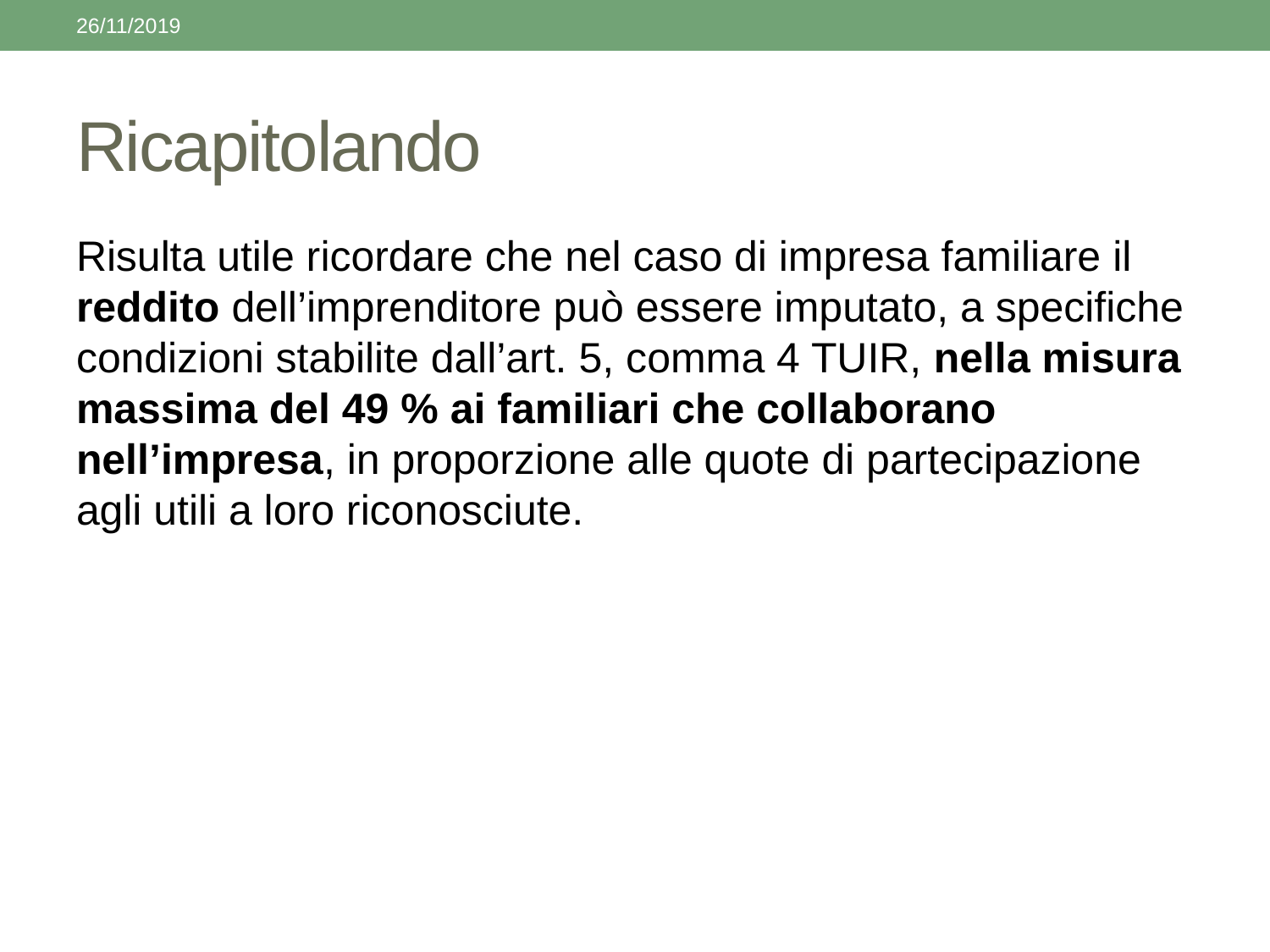

26/11/2019
# Ricapitolando
Risulta utile ricordare che nel caso di impresa familiare il reddito dell’imprenditore può essere imputato, a specifiche condizioni stabilite dall’art. 5, comma 4 TUIR, nella misura massima del 49 % ai familiari che collaborano nell’impresa, in proporzione alle quote di partecipazione agli utili a loro riconosciute.